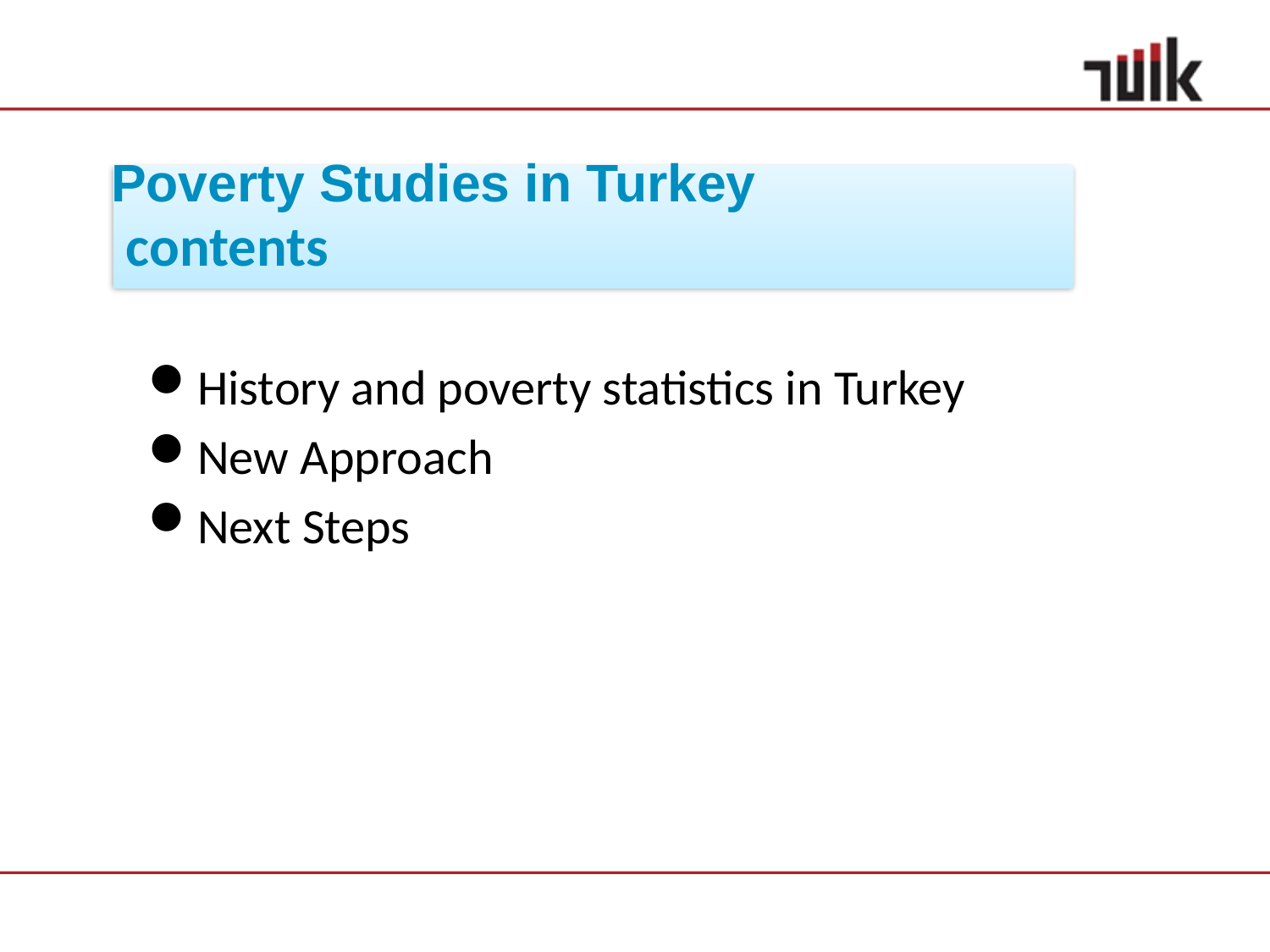

Poverty Studies in Turkey
contents

History and poverty statistics in Turkey
New Approach
Next Steps